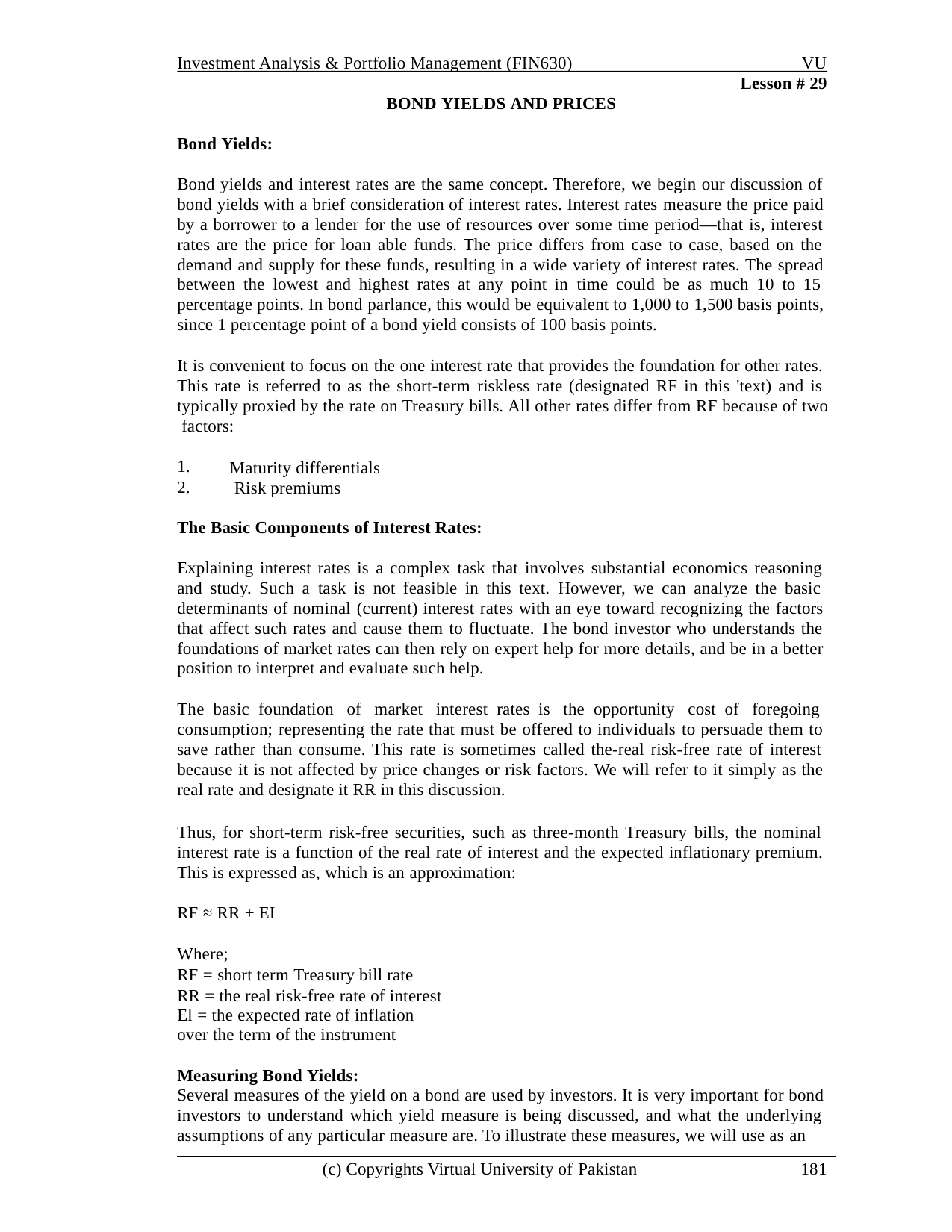

Investment Analysis & Portfolio Management (FIN630)
VU
Lesson # 29

BOND YIELDS AND PRICES
Bond Yields:

Bond yields and interest rates are the same concept. Therefore, we begin our discussion of  bond yields with a brief consideration of interest rates. Interest rates measure the price paid  by a borrower to a lender for the use of resources over some time period—that is, interest  rates are the price for loan able funds. The price differs from case to case, based on the  demand and supply for these funds, resulting in a wide variety of interest rates. The spread  between the lowest and highest rates at any point in time could be as much 10 to 15  percentage points. In bond parlance, this would be equivalent to 1,000 to 1,500 basis points,  since 1 percentage point of a bond yield consists of 100 basis points.

It is convenient to focus on the one interest rate that provides the foundation for other rates.  This rate is referred to as the short-term riskless rate (designated RF in this 'text) and is  typically proxied by the rate on Treasury bills. All other rates differ from RF because of two  factors:
1.
2.
Maturity differentials  Risk premiums
The Basic Components of Interest Rates:

Explaining interest rates is a complex task that involves substantial economics reasoning  and study. Such a task is not feasible in this text. However, we can analyze the basic  determinants of nominal (current) interest rates with an eye toward recognizing the factors  that affect such rates and cause them to fluctuate. The bond investor who understands the  foundations of market rates can then rely on expert help for more details, and be in a better  position to interpret and evaluate such help.

The basic foundation of market interest rates is the opportunity cost of foregoing  consumption; representing the rate that must be offered to individuals to persuade them to  save rather than consume. This rate is sometimes called the-real risk-free rate of interest  because it is not affected by price changes or risk factors. We will refer to it simply as the  real rate and designate it RR in this discussion.

Thus, for short-term risk-free securities, such as three-month Treasury bills, the nominal  interest rate is a function of the real rate of interest and the expected inflationary premium.  This is expressed as, which is an approximation:

RF ≈ RR + EI

Where;
RF = short term Treasury bill rate  RR = the real risk-free rate of interest
El = the expected rate of inflation over the term of the instrument

Measuring Bond Yields:
Several measures of the yield on a bond are used by investors. It is very important for bond  investors to understand which yield measure is being discussed, and what the underlying  assumptions of any particular measure are. To illustrate these measures, we will use as an
(c) Copyrights Virtual University of Pakistan
181